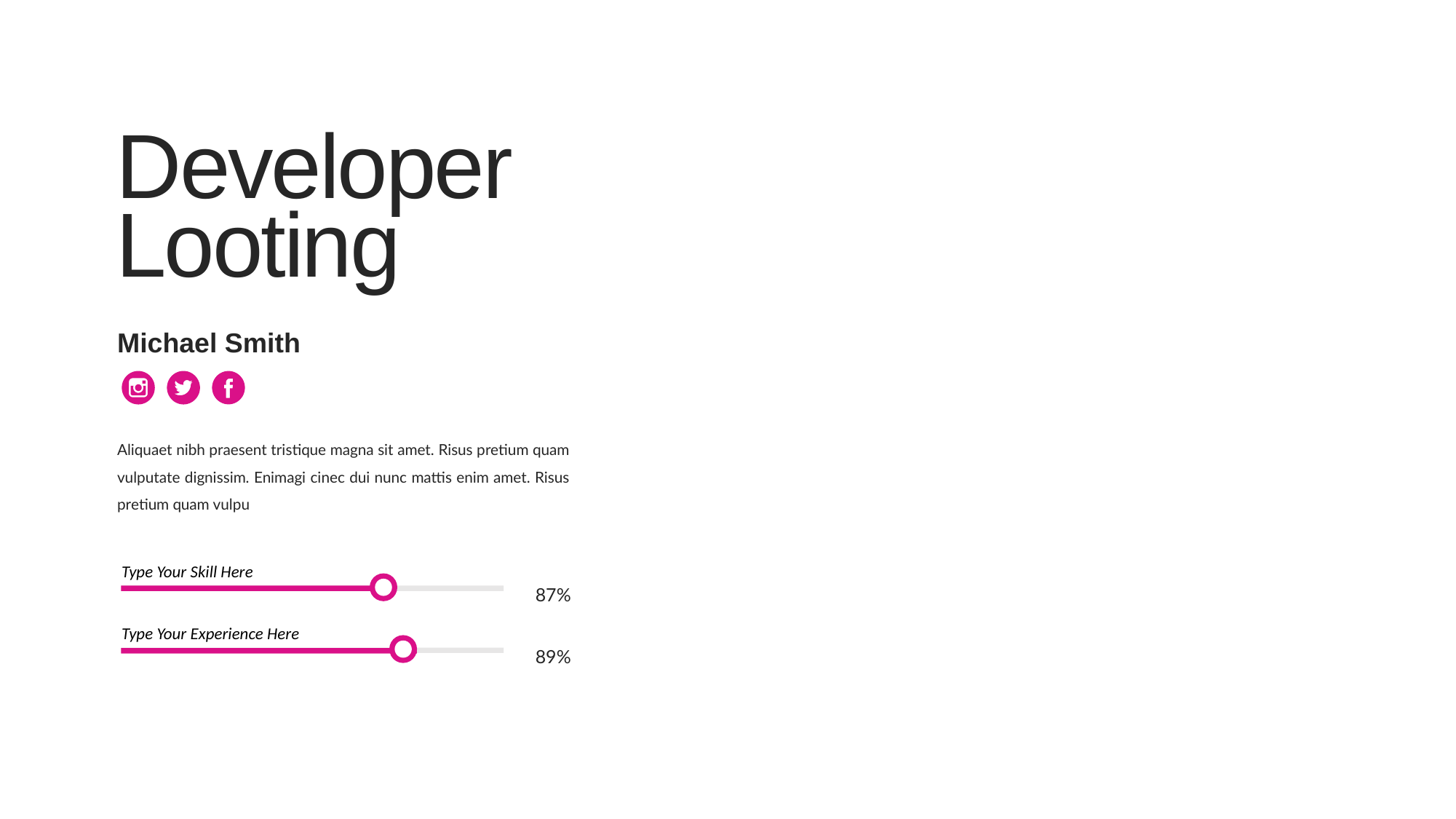

Developer
Looting
Michael Smith

Aliquaet nibh praesent tristique magna sit amet. Risus pretium quam vulputate dignissim. Enimagi cinec dui nunc mattis enim amet. Risus pretium quam vulpu
Type Your Skill Here
87%

Type Your Experience Here
89%